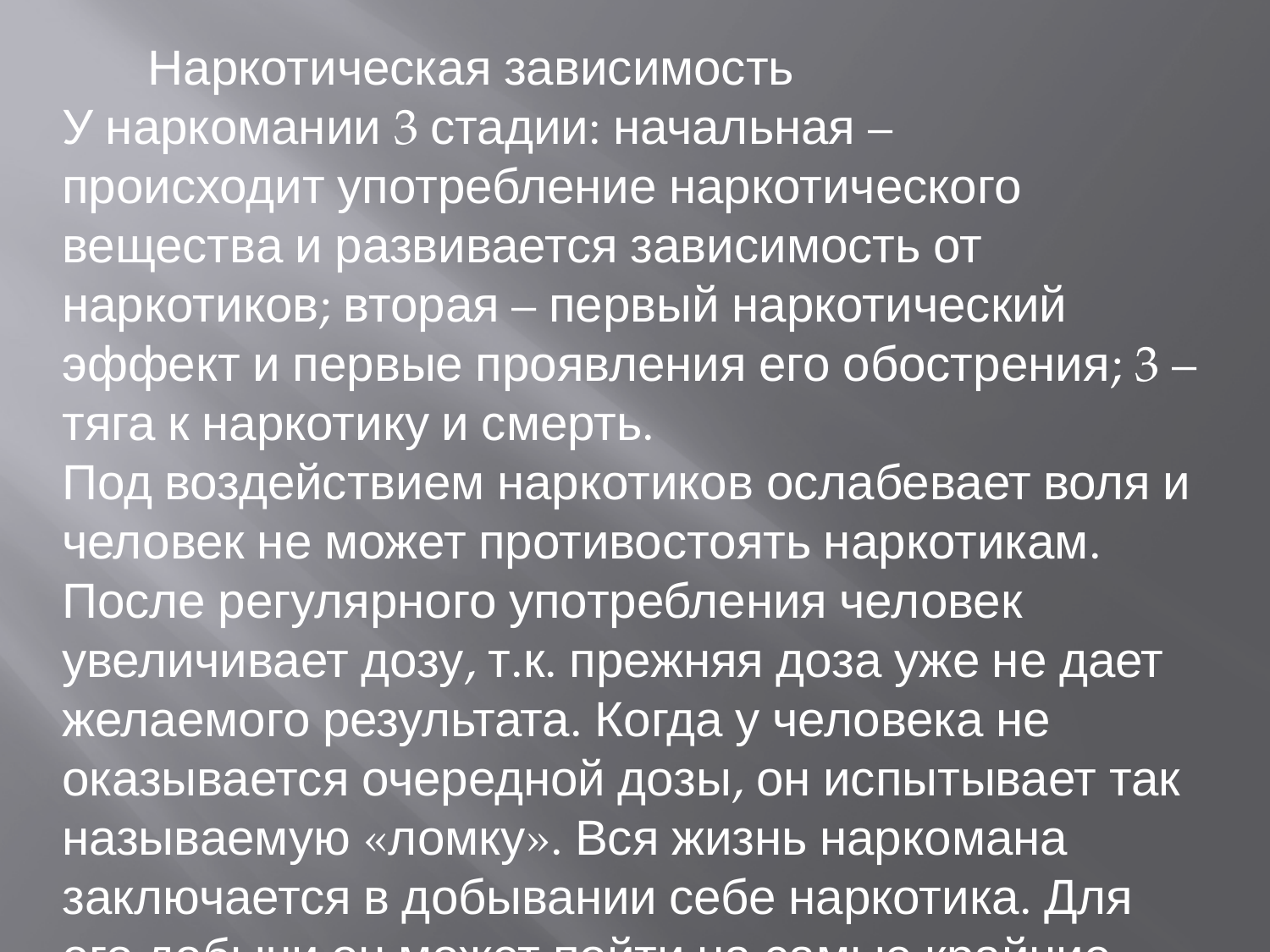

Наркотическая зависимость
У наркомании 3 стадии: начальная –
происходит употребление наркотического вещества и развивается зависимость от наркотиков; вторая – первый наркотический  эффект и первые проявления его обострения; 3 – тяга к наркотику и смерть.
Под воздействием наркотиков ослабевает воля и человек не может противостоять наркотикам. После регулярного употребления человек увеличивает дозу, т.к. прежняя доза уже не дает желаемого результата. Когда у человека не оказывается очередной дозы, он испытывает так называемую «ломку». Вся жизнь наркомана заключается в добывании себе наркотика. Для его добычи он может пойти на самые крайние действия, даже на убийства!